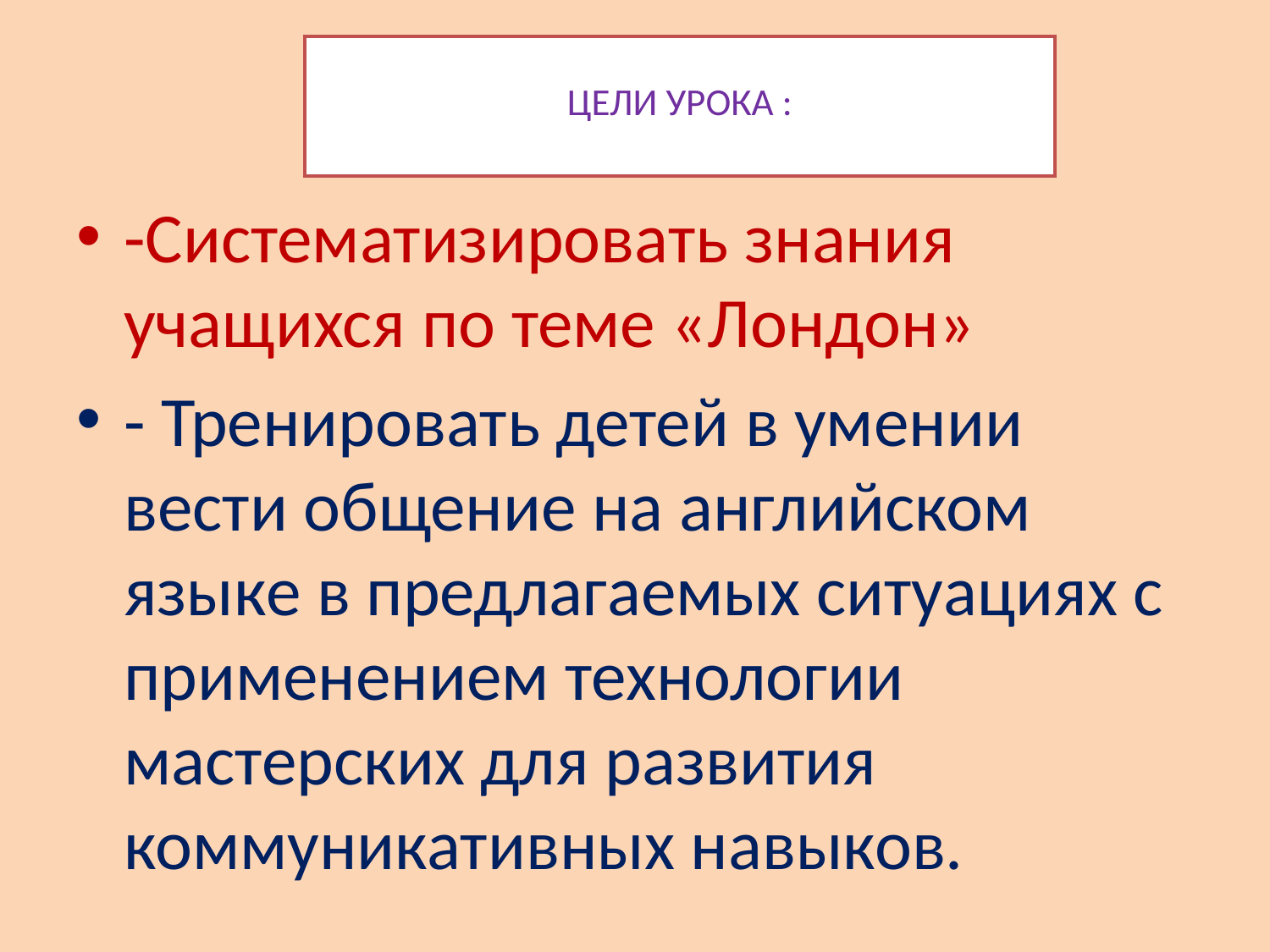

# ЦЕЛИ УРОКА :
-Систематизировать знания учащихся по теме «Лондон»
- Тренировать детей в умении вести общение на английском языке в предлагаемых ситуациях с применением технологии мастерских для развития коммуникативных навыков.